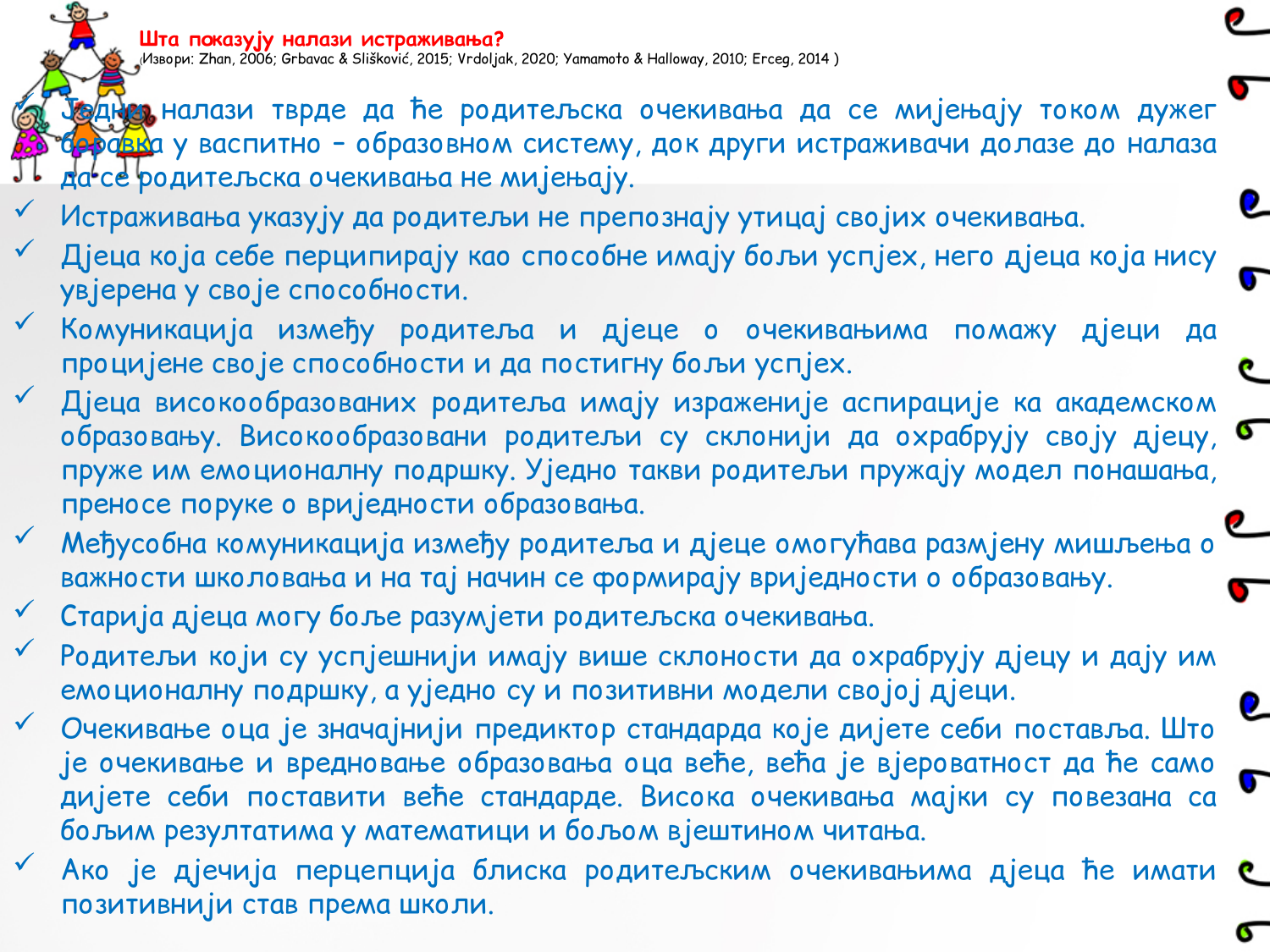

# Шта показују налази истраживања? (Извори: Zhan, 2006; Grbavac & Slišković, 2015; Vrdoljak, 2020; Yamamoto & Halloway, 2010; Erceg, 2014 )
Једни налази тврде да ће родитељска очекивања да се мијењају током дужег боравка у васпитно – образовном систему, док други истраживачи долазе до налаза да се родитељска очекивања не мијењају.
Истраживања указују да родитељи не препознају утицај својих очекивања.
Дјеца која себе перципирају као способне имају бољи успјех, него дјеца која нису увјерена у своје способности.
Комуникација између родитеља и дјеце о очекивањима помажу дјеци да процијене своје способности и да постигну бољи успјех.
Дјеца високообразованих родитеља имају израженије аспирације ка академском образовању. Високообразовани родитељи су склонији да охрабрују своју дјецу, пруже им емоционалну подршку. Уједно такви родитељи пружају модел понашања, преносе поруке о вриједности образовања.
Међусобна комуникација између родитеља и дјеце омогућава размјену мишљења о важности школовања и на тај начин се формирају вриједности о образовању.
Старија дјеца могу боље разумјети родитељска очекивања.
Родитељи који су успјешнији имају више склоности да охрабрују дјецу и дају им емоционалну подршку, а уједно су и позитивни модели својој дјеци.
Очекивање оца је значајнији предиктор стандарда које дијете себи поставља. Што је очекивање и вредновање образовања оца веће, већа је вјероватност да ће само дијете себи поставити веће стандарде. Висока очекивања мајки су повезана са бољим резултатима у математици и бољом вјештином читања.
Ако је дјечија перцепција блиска родитељским очекивањима дјеца ће имати позитивнији став према школи.